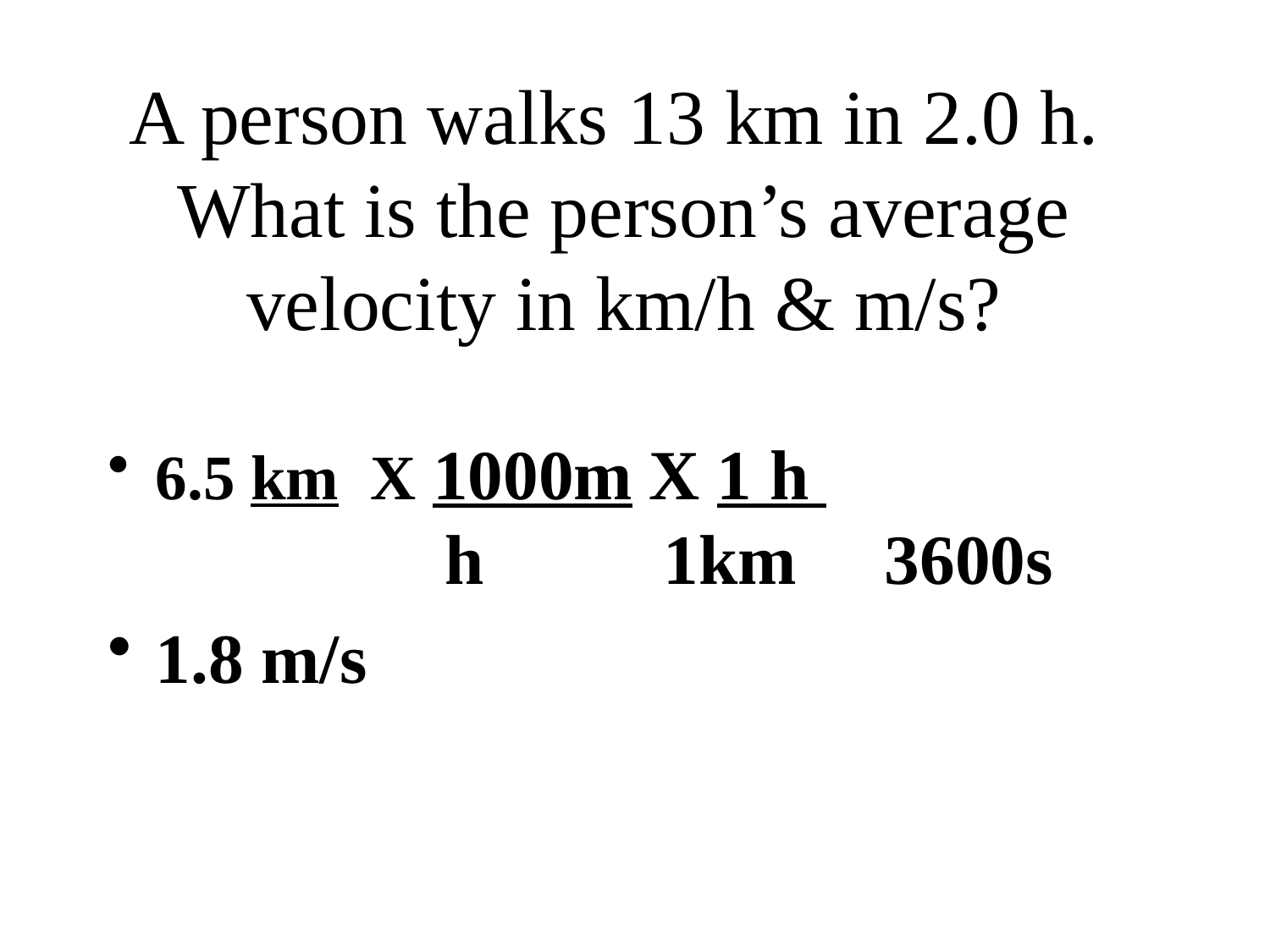

# A person walks 13 km in 2.0 h.  What is the person’s average velocity in km/h & m/s?
6.5 km  X 1000m X 1 h 		 		  h		1km     3600s
1.8 m/s